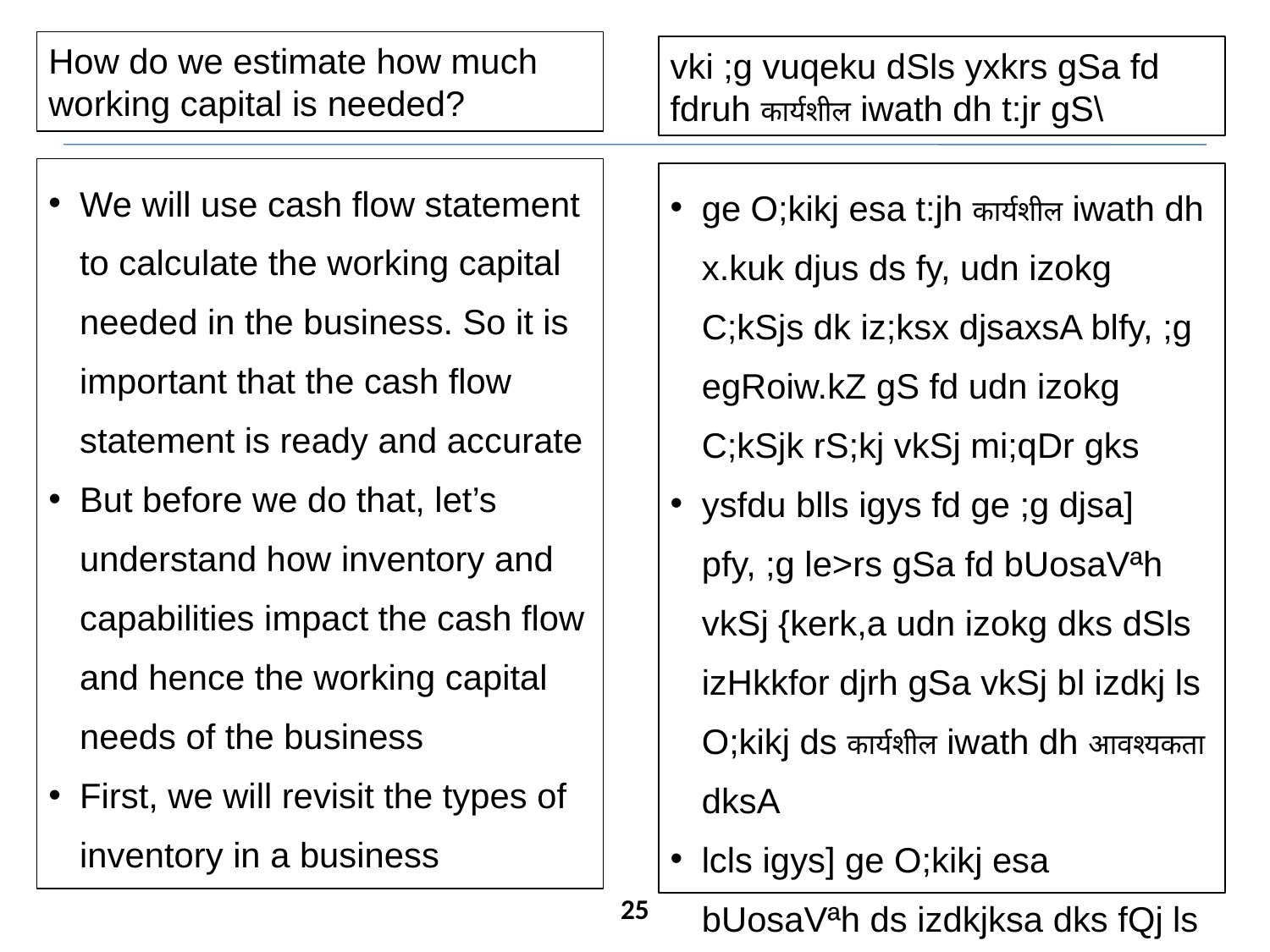

How do we estimate how much working capital is needed?
vki ;g vuqeku dSls yxkrs gSa fd fdruh कार्यशील iwath dh t:jr gS\
We will use cash flow statement to calculate the working capital needed in the business. So it is important that the cash flow statement is ready and accurate
But before we do that, let’s understand how inventory and capabilities impact the cash flow and hence the working capital needs of the business
First, we will revisit the types of inventory in a business
ge O;kikj esa t:jh कार्यशील iwath dh x.kuk djus ds fy, udn izokg C;kSjs dk iz;ksx djsaxsA blfy, ;g egRoiw.kZ gS fd udn izokg C;kSjk rS;kj vkSj mi;qDr gks
ysfdu blls igys fd ge ;g djsa] pfy, ;g le>rs gSa fd bUosaVªh vkSj {kerk,a udn izokg dks dSls izHkkfor djrh gSa vkSj bl izdkj ls O;kikj ds कार्यशील iwath dh आवश्यकता dksA
lcls igys] ge O;kikj esa bUosaVªh ds izdkjksa dks fQj ls ns[krs gSaA

25